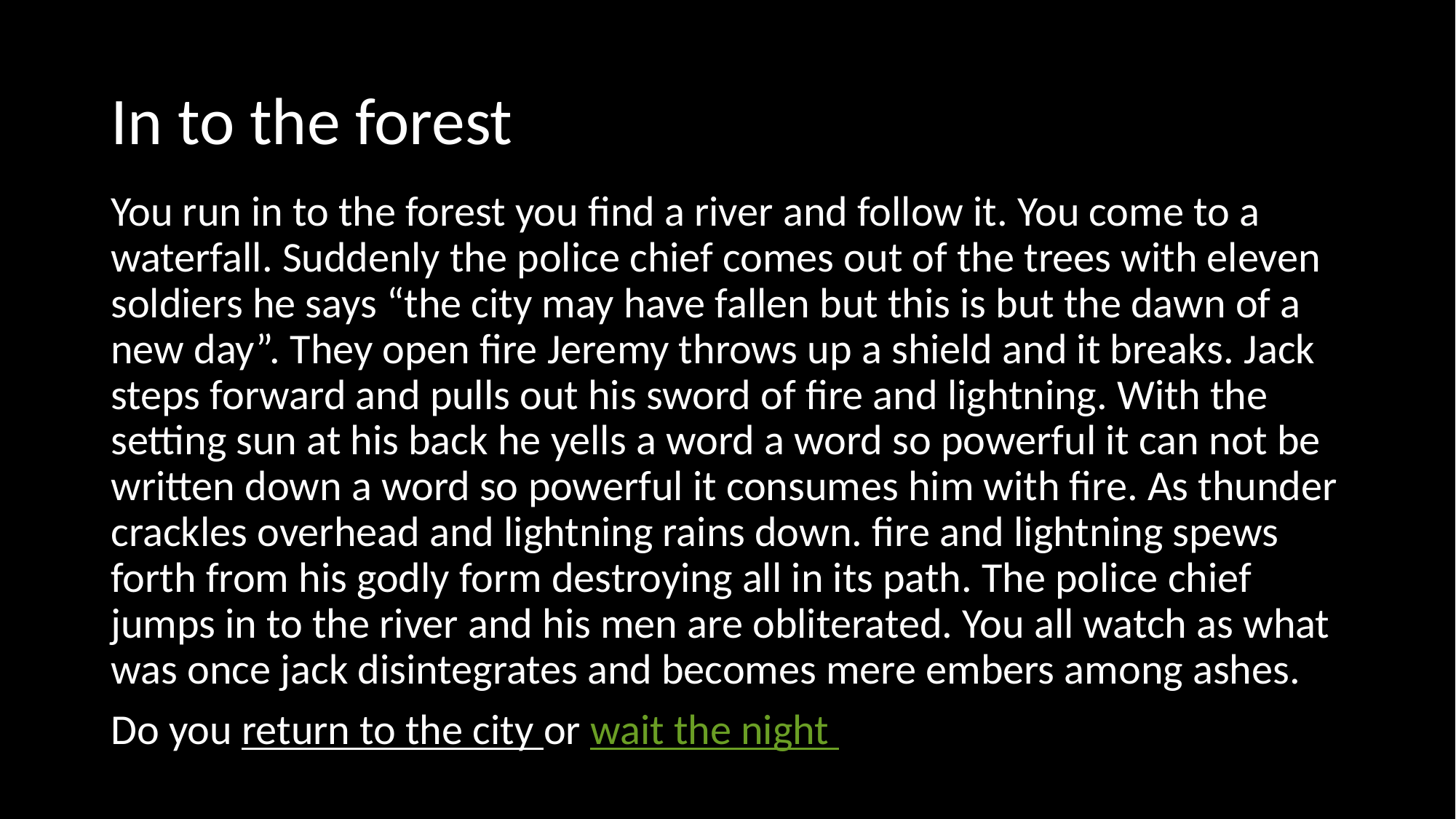

# In to the forest
You run in to the forest you find a river and follow it. You come to a waterfall. Suddenly the police chief comes out of the trees with eleven soldiers he says “the city may have fallen but this is but the dawn of a new day”. They open fire Jeremy throws up a shield and it breaks. Jack steps forward and pulls out his sword of fire and lightning. With the setting sun at his back he yells a word a word so powerful it can not be written down a word so powerful it consumes him with fire. As thunder crackles overhead and lightning rains down. fire and lightning spews forth from his godly form destroying all in its path. The police chief jumps in to the river and his men are obliterated. You all watch as what was once jack disintegrates and becomes mere embers among ashes.
Do you return to the city or wait the night